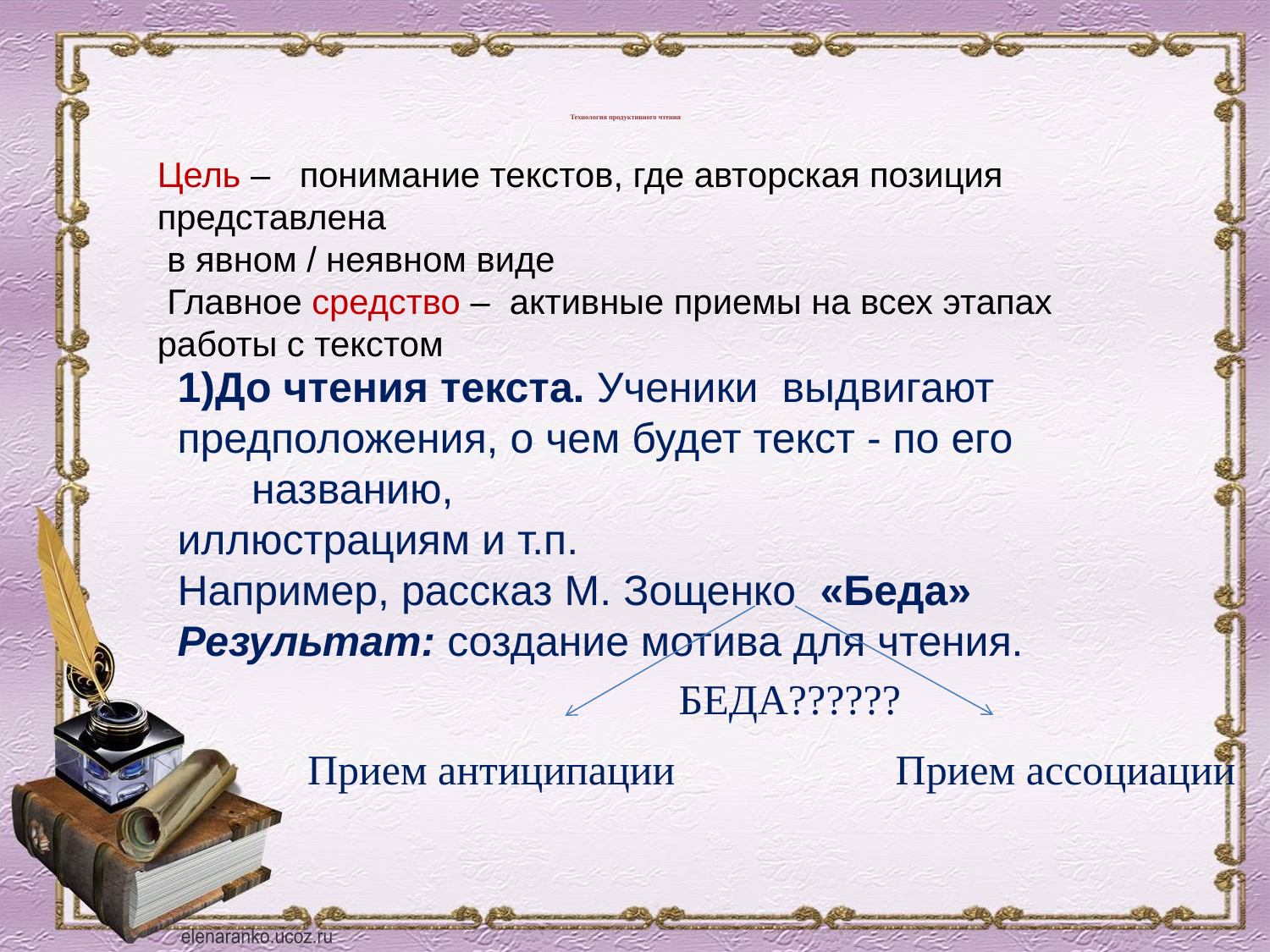

# Технология продуктивного чтения
Цель –   понимание текстов, где авторская позиция представлена
 в явном / неявном виде
 Главное средство –  активные приемы на всех этапах работы с текстом
1)До чтения текста. Ученики  выдвигают
предположения, о чем будет текст - по его названию,
иллюстрациям и т.п.
Например, рассказ М. Зощенко  «Беда»
Результат: создание мотива для чтения.
БЕДА??????
Прием антиципации
 Прием ассоциации